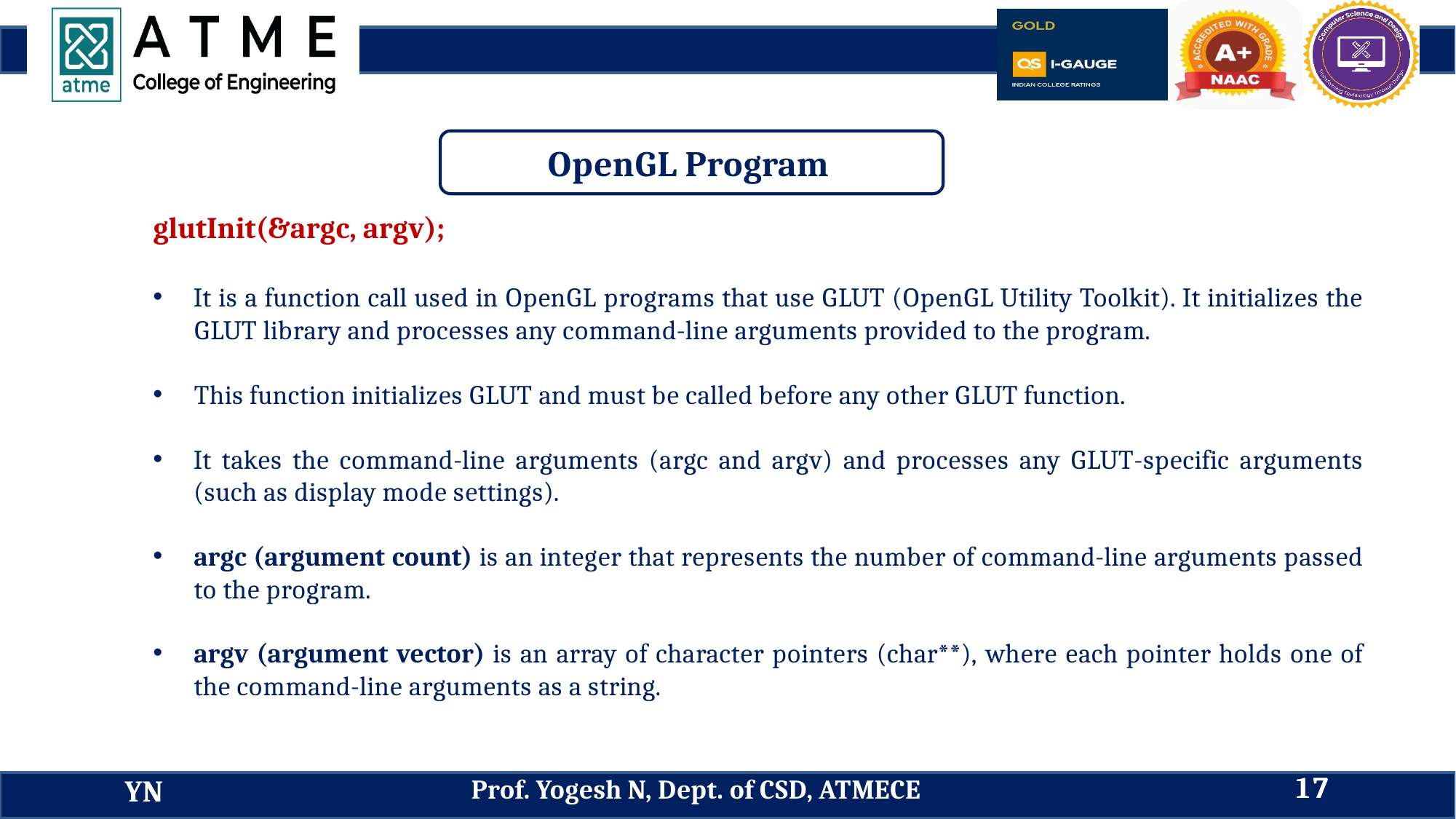

OpenGL Program
glutInit(&argc, argv);

It is a function call used in OpenGL programs that use GLUT (OpenGL Utility Toolkit). It initializes the GLUT library and processes any command-line arguments provided to the program.

This function initializes GLUT and must be called before any other GLUT function.

It takes the command-line arguments (argc and argv) and processes any GLUT-specific arguments (such as display mode settings).

argc (argument count) is an integer that represents the number of command-line arguments passed to the program.

argv (argument vector) is an array of character pointers (char**), where each pointer holds one of the command-line arguments as a string.
17
Prof. Yogesh N, Dept. of CSD, ATMECE
YN